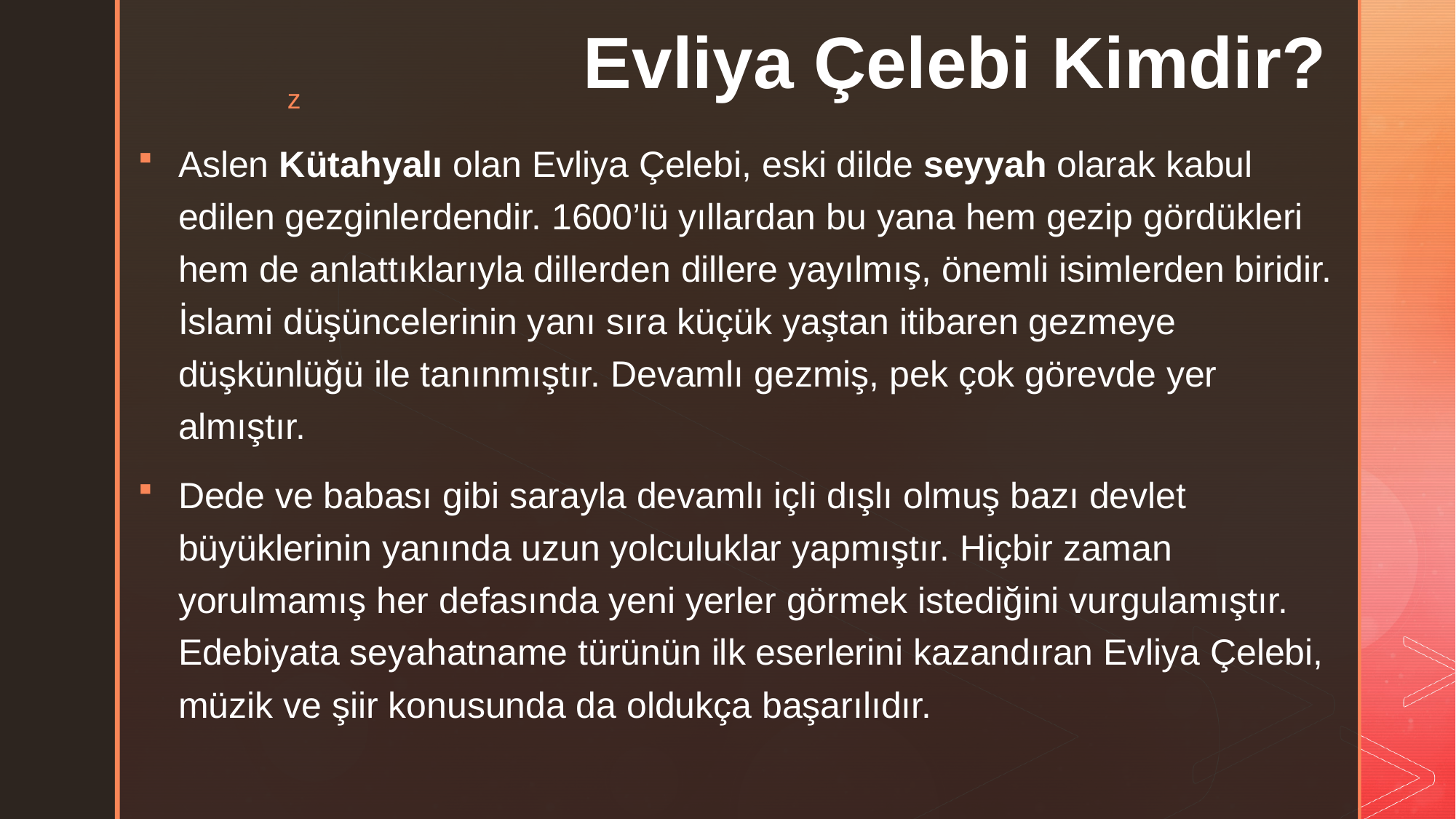

# Evliya Çelebi Kimdir?
Aslen Kütahyalı olan Evliya Çelebi, eski dilde seyyah olarak kabul edilen gezginlerdendir. 1600’lü yıllardan bu yana hem gezip gördükleri hem de anlattıklarıyla dillerden dillere yayılmış, önemli isimlerden biridir. İslami düşüncelerinin yanı sıra küçük yaştan itibaren gezmeye düşkünlüğü ile tanınmıştır. Devamlı gezmiş, pek çok görevde yer almıştır.
Dede ve babası gibi sarayla devamlı içli dışlı olmuş bazı devlet büyüklerinin yanında uzun yolculuklar yapmıştır. Hiçbir zaman yorulmamış her defasında yeni yerler görmek istediğini vurgulamıştır. Edebiyata seyahatname türünün ilk eserlerini kazandıran Evliya Çelebi, müzik ve şiir konusunda da oldukça başarılıdır.